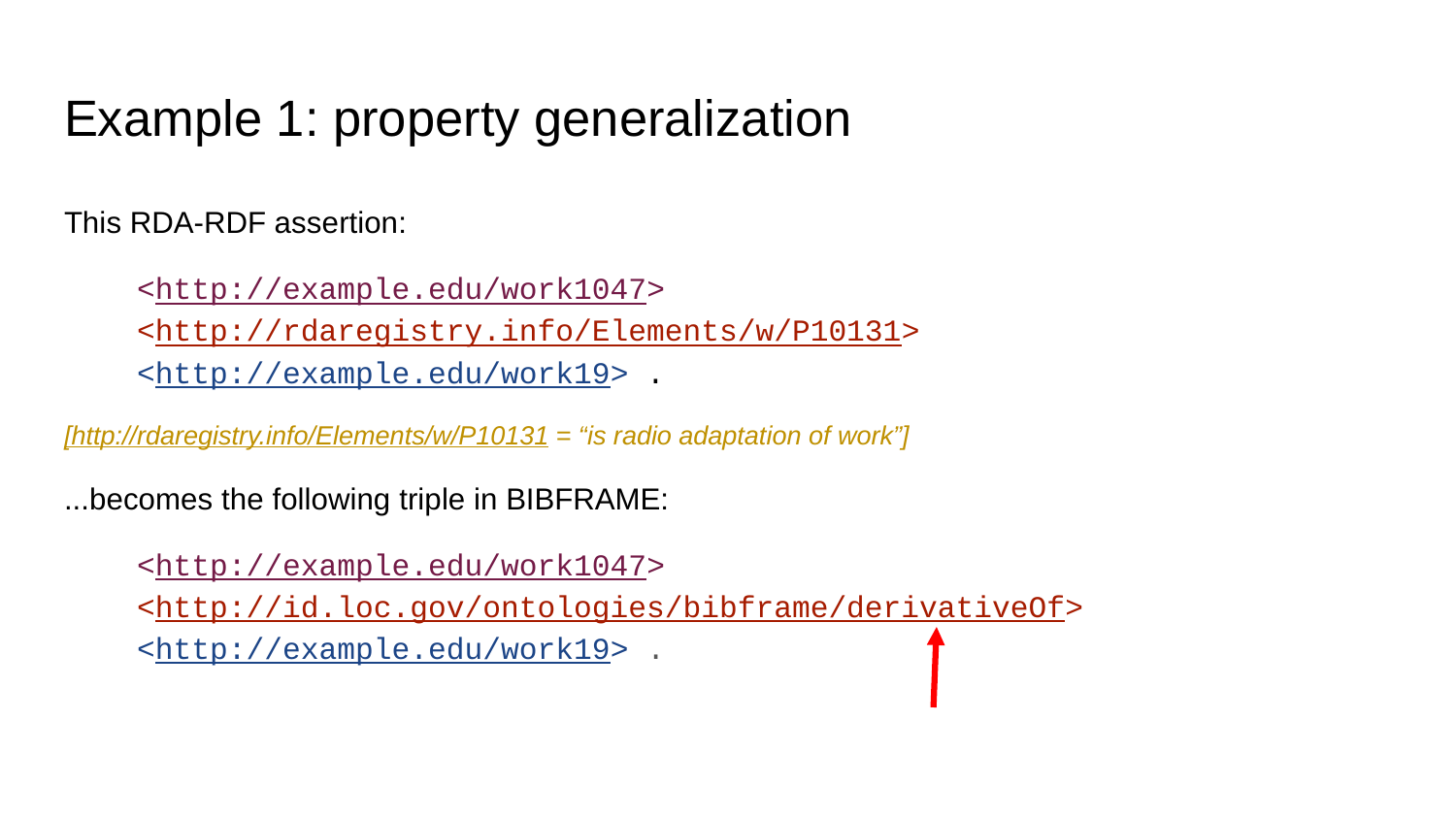

# Example 1: property generalization
This RDA-RDF assertion:
<http://example.edu/work1047>
<http://rdaregistry.info/Elements/w/P10131>
<http://example.edu/work19> .
[http://rdaregistry.info/Elements/w/P10131 = “is radio adaptation of work”]
...becomes the following triple in BIBFRAME:
<http://example.edu/work1047>
<http://id.loc.gov/ontologies/bibframe/derivativeOf>
<http://example.edu/work19> .